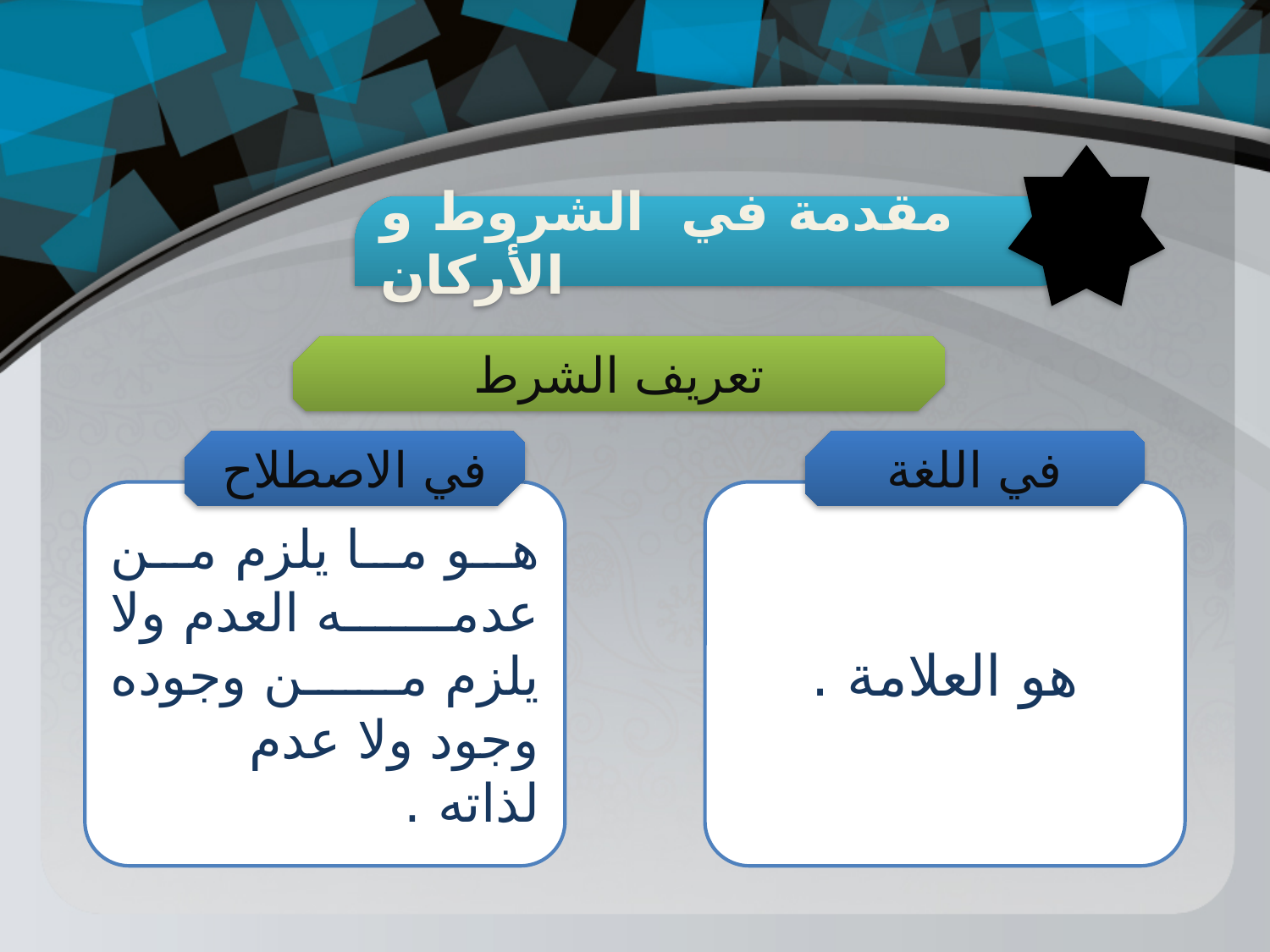

مقدمة في  الشروط و الأركان
تعريف الشرط
في الاصطلاح
في اللغة
هو ما يلزم من عدمه العدم ولا يلزم من وجوده وجود ولا عدم لذاته .
هو العلامة .